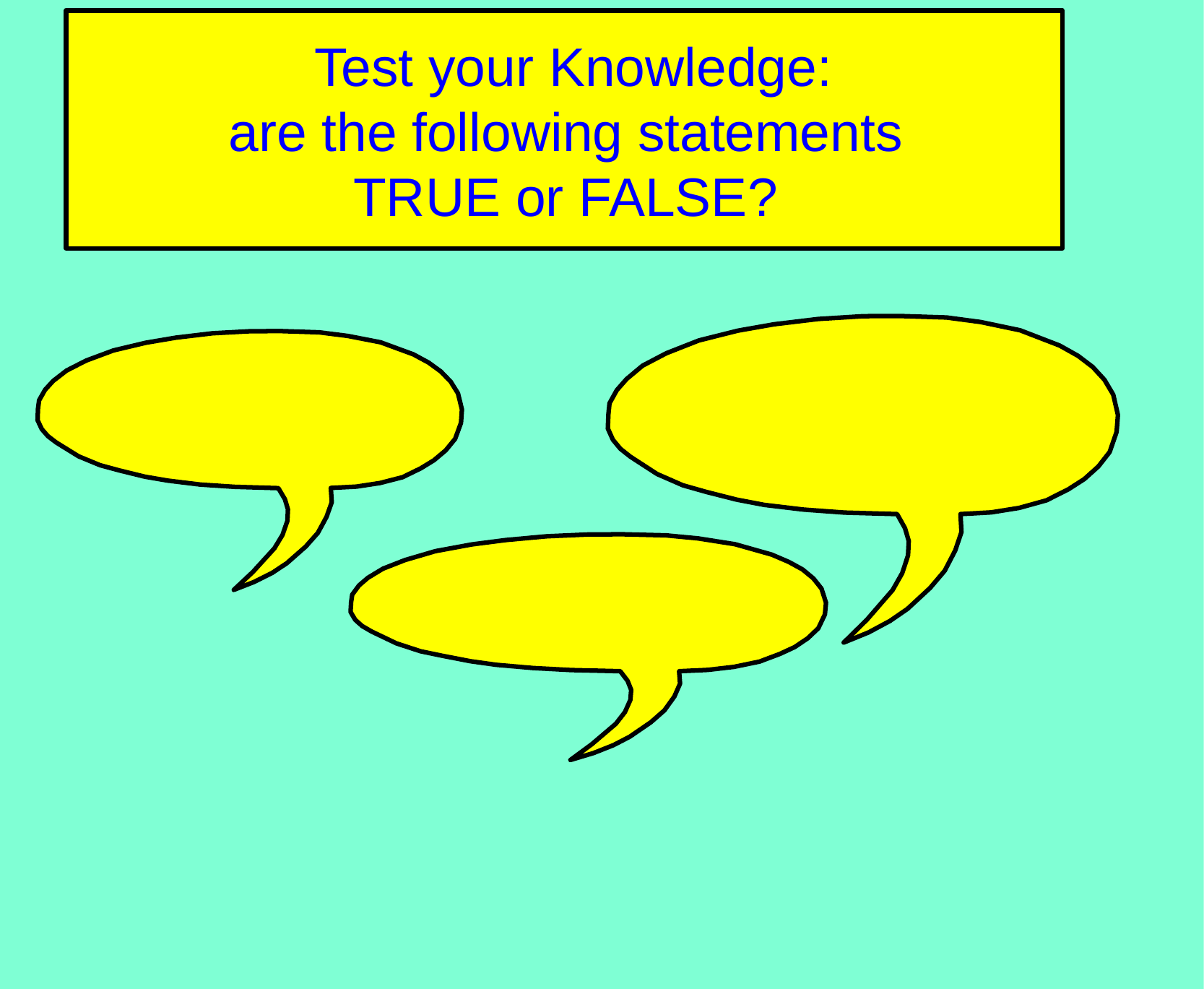

True or False:
Test your knowledge of the lesson so far by deciding whether the following statements are true or false
Test your Knowledge:
are the following statements
TRUE or FALSE?